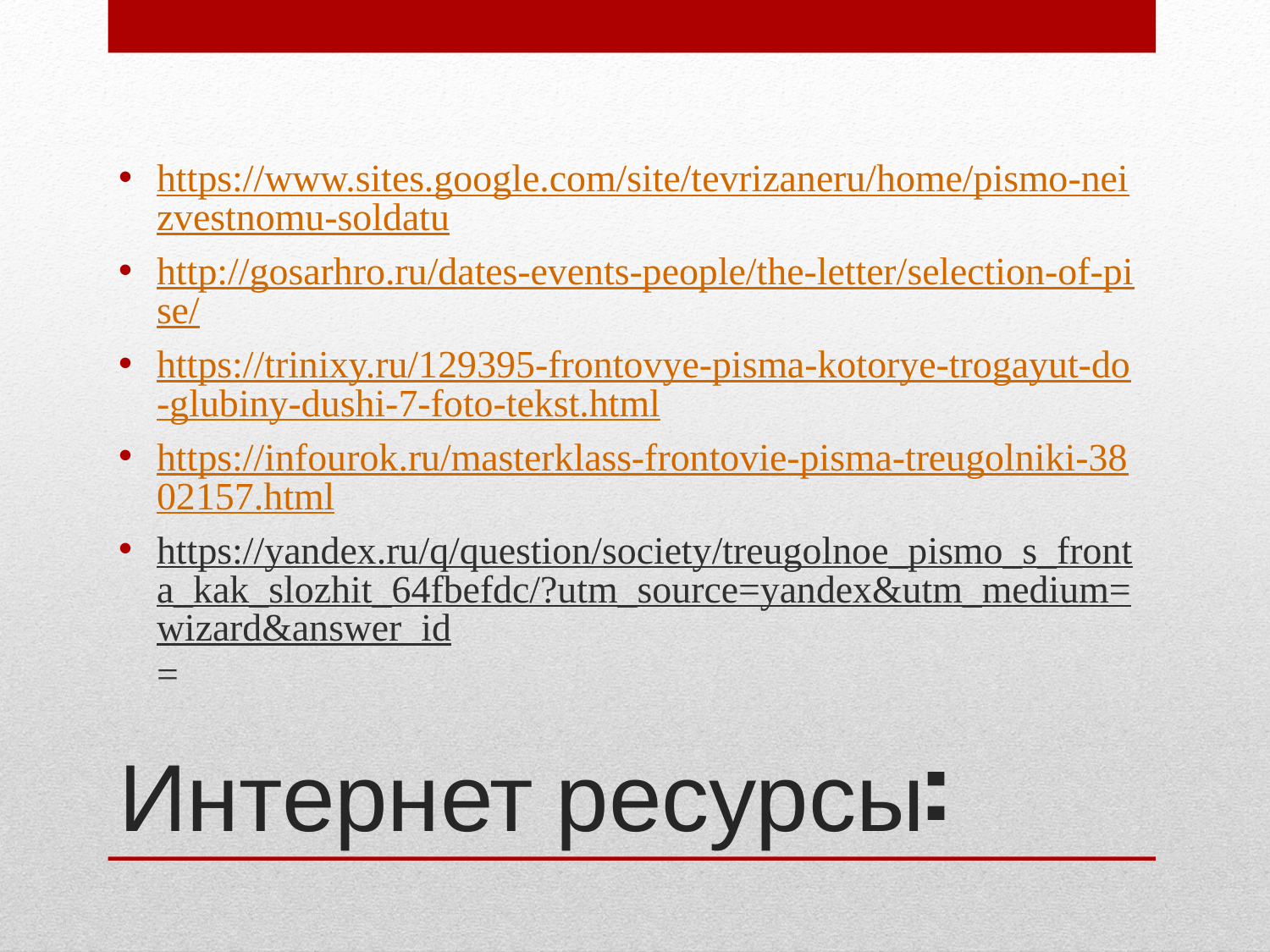

https://www.sites.google.com/site/tevrizaneru/home/pismo-neizvestnomu-soldatu
http://gosarhro.ru/dates-events-people/the-letter/selection-of-pise/
https://trinixy.ru/129395-frontovye-pisma-kotorye-trogayut-do-glubiny-dushi-7-foto-tekst.html
https://infourok.ru/masterklass-frontovie-pisma-treugolniki-3802157.html
https://yandex.ru/q/question/society/treugolnoe_pismo_s_fronta_kak_slozhit_64fbefdc/?utm_source=yandex&utm_medium=wizard&answer_id=

# Интернет ресурсы: